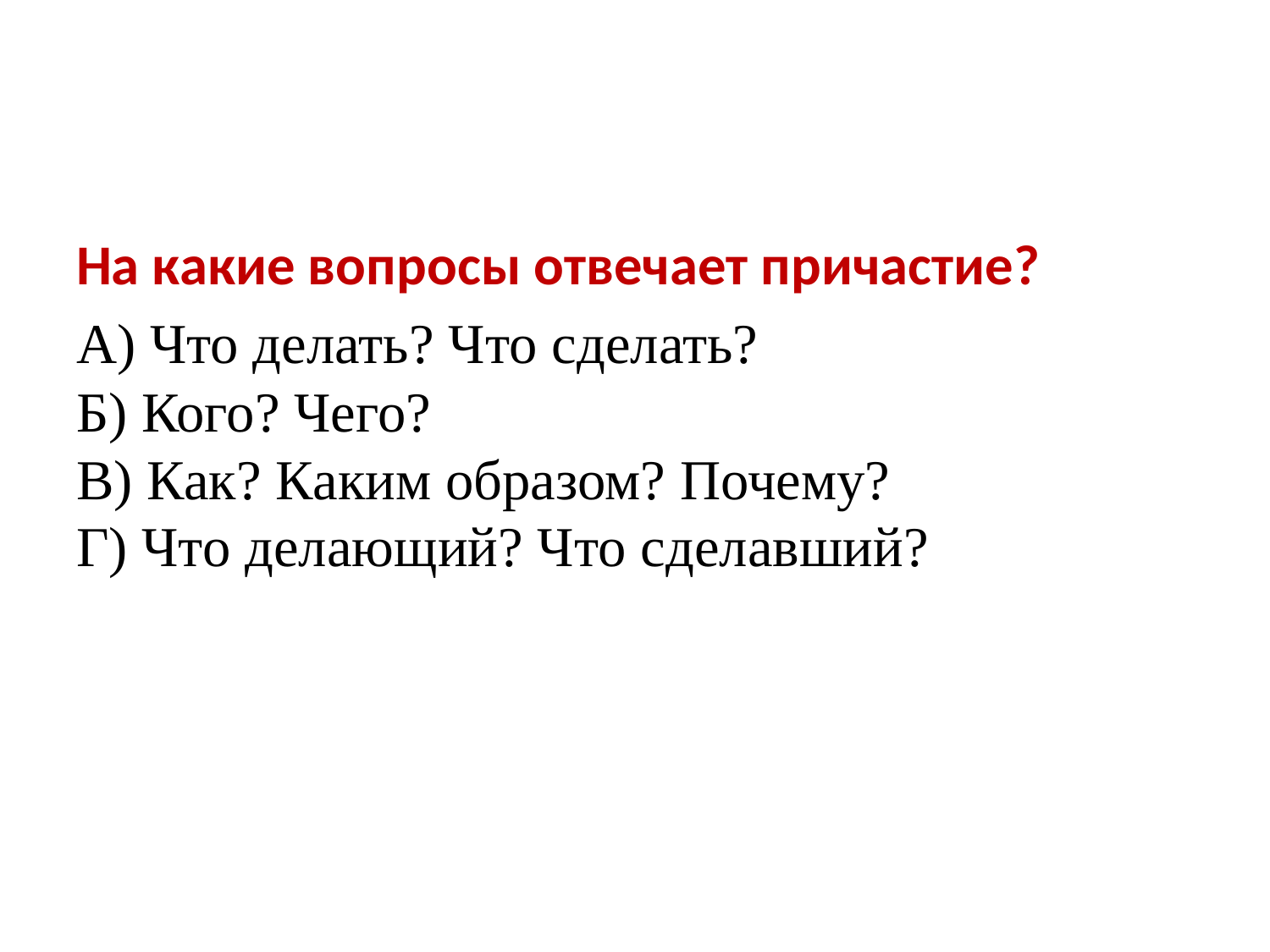

# На какие вопросы отвечает причастие?
На какие вопросы отвечает причастие?
А) Что делать? Что сделать? 
Б) Кого? Чего? 
В) Как? Каким образом? Почему? 
Г) Что делающий? Что сделавший?